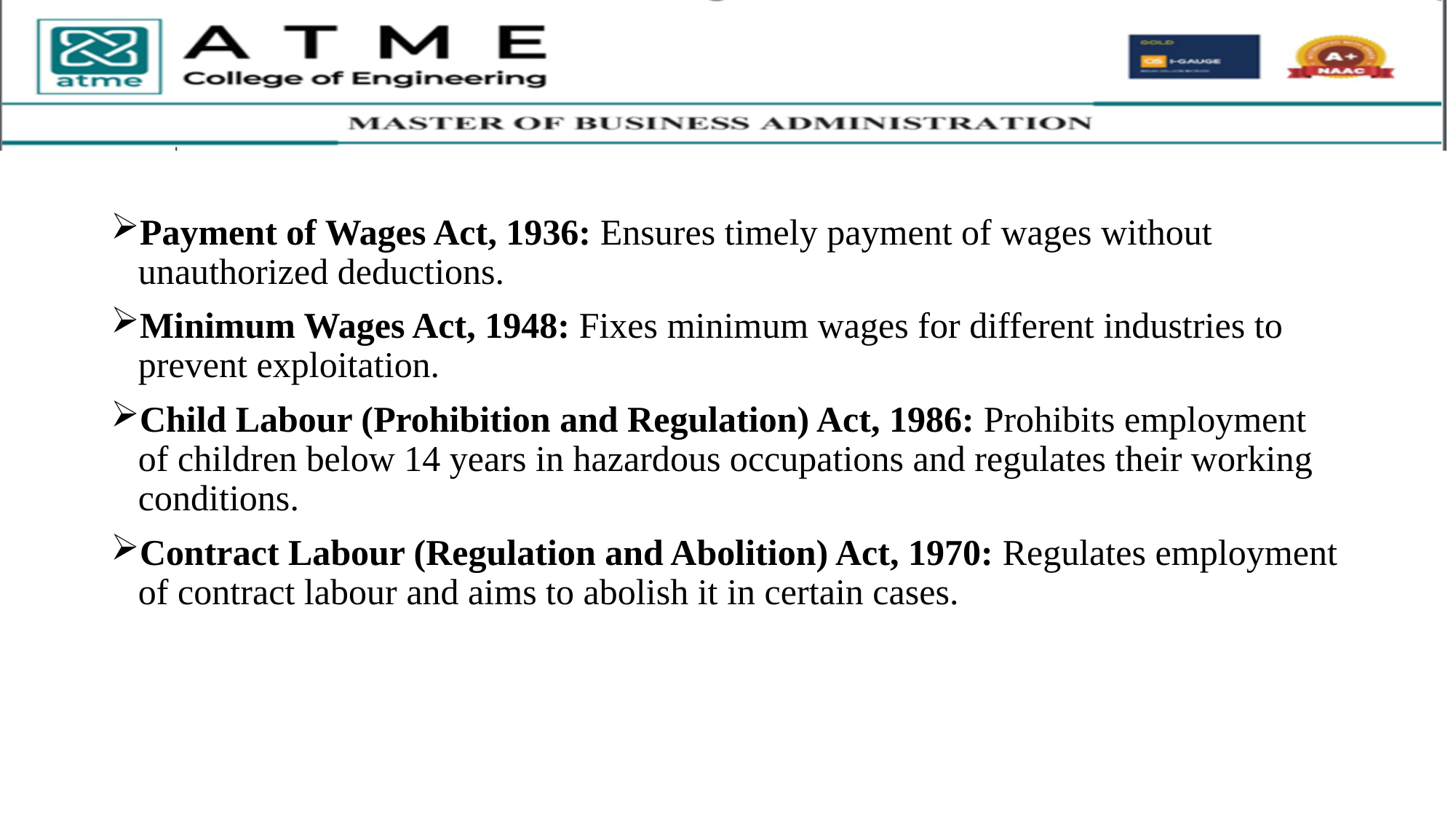

Payment of Wages Act, 1936: Ensures timely payment of wages without unauthorized deductions.
Minimum Wages Act, 1948: Fixes minimum wages for different industries to prevent exploitation.
Child Labour (Prohibition and Regulation) Act, 1986: Prohibits employment of children below 14 years in hazardous occupations and regulates their working conditions.
Contract Labour (Regulation and Abolition) Act, 1970: Regulates employment of contract labour and aims to abolish it in certain cases.